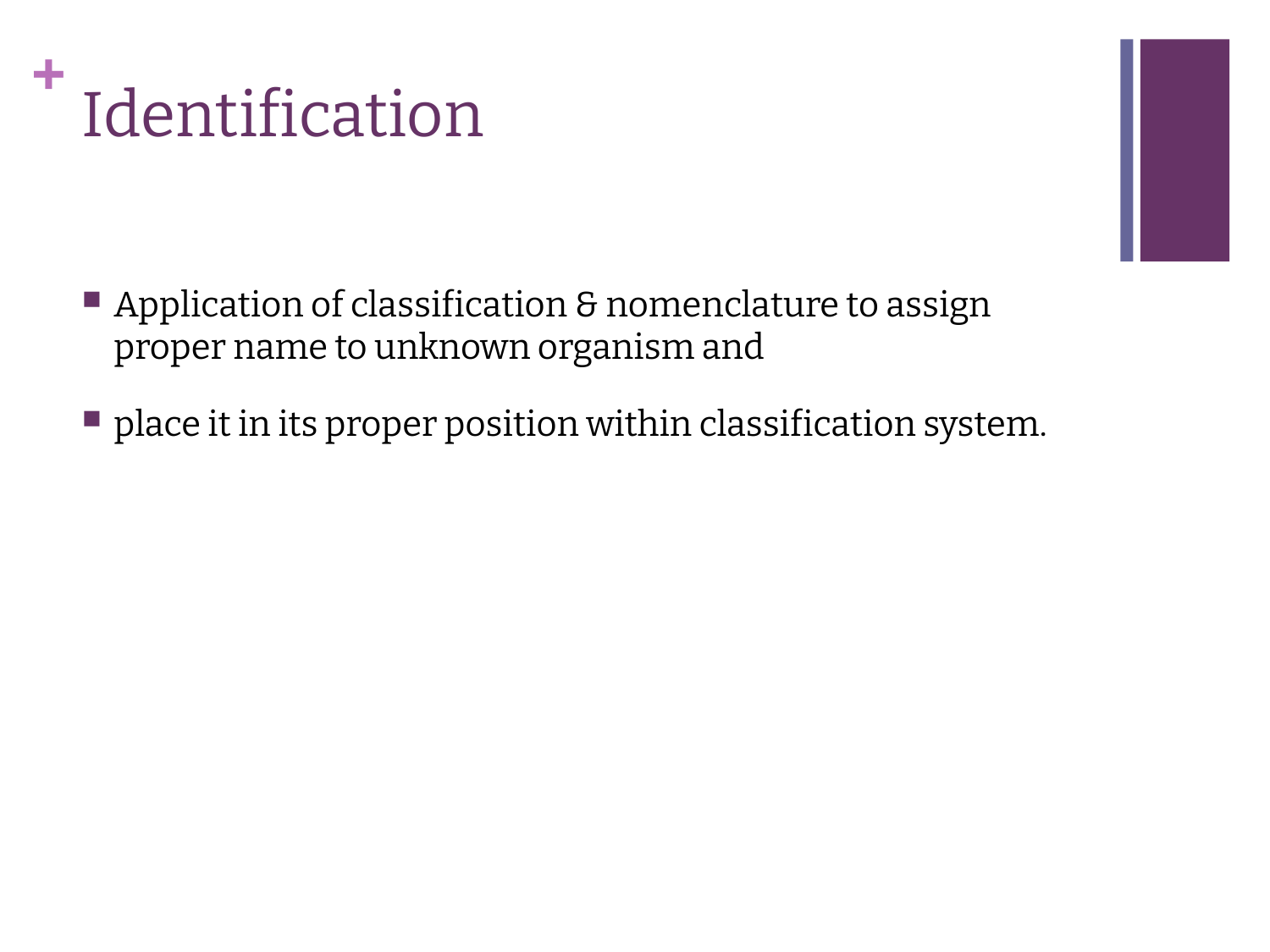

# Identification
Application of classification & nomenclature to assign proper name to unknown organism and
place it in its proper position within classification system.